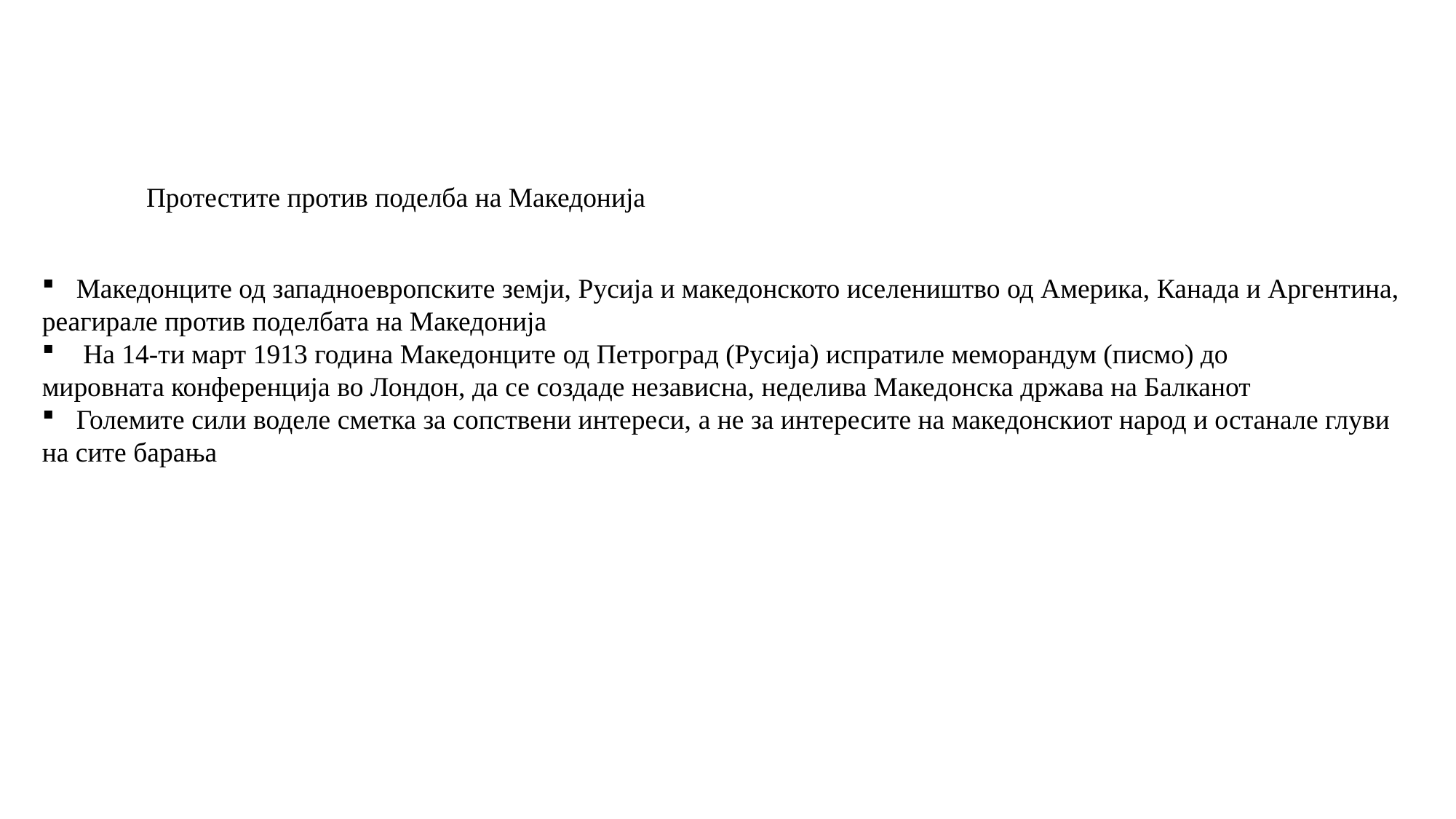

Протестите против поделба на Македонија
Македонците од западноевропските земји, Русија и македонското иселеништво од Америка, Канада и Аргентина,
реагирале против поделбата на Македонија
 На 14-ти март 1913 година Македонците од Петроград (Русија) испратиле меморандум (писмо) до
мировната конференција во Лондон, да се создаде независна, неделива Македонска држава на Балканот
Големите сили воделе сметка за сопствени интереси, а не за интересите на македонскиот народ и останале глуви
на сите барања